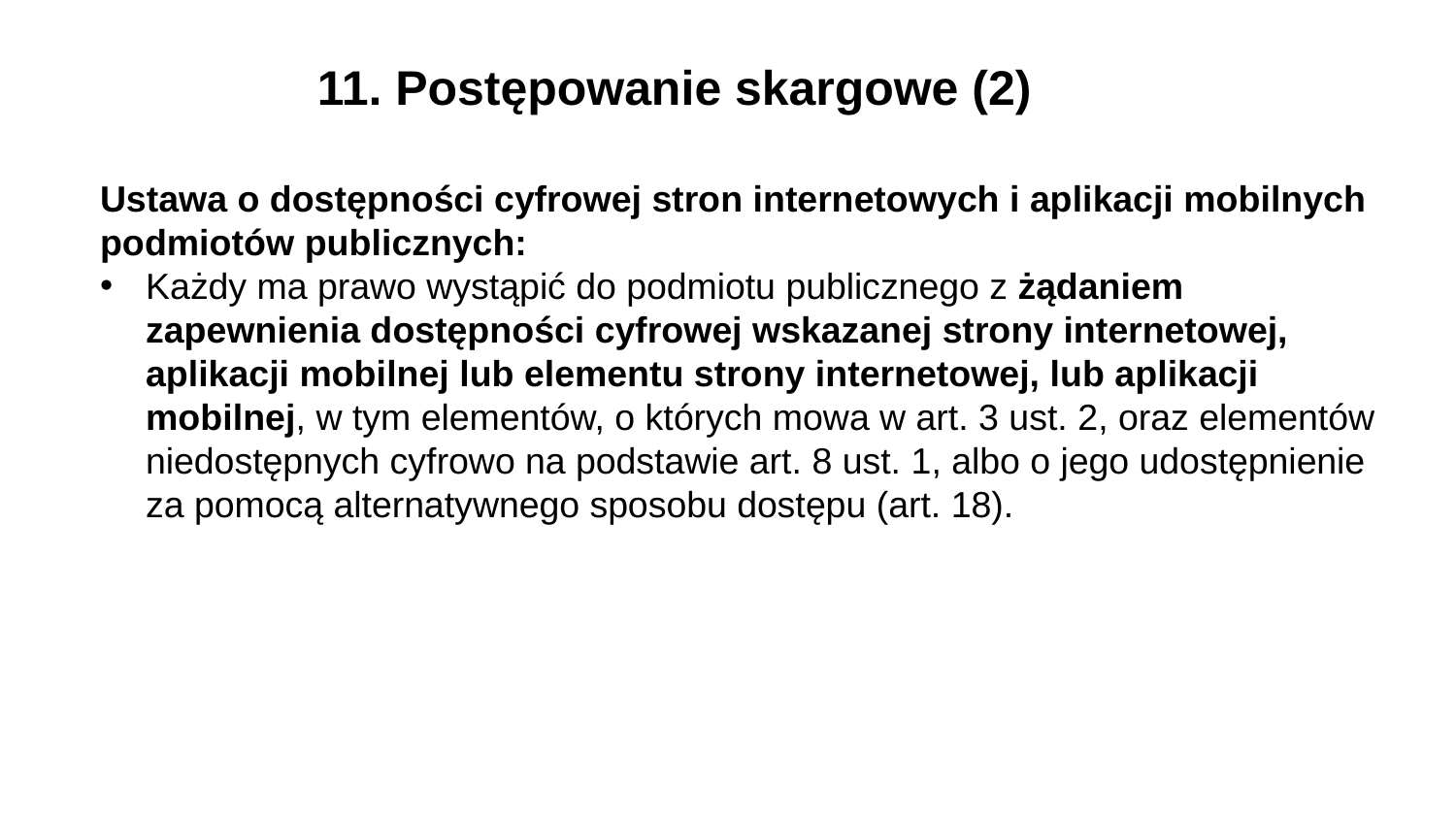

11. Postępowanie skargowe (2)
Ustawa o dostępności cyfrowej stron internetowych i aplikacji mobilnych podmiotów publicznych:
Każdy ma prawo wystąpić do podmiotu publicznego z żądaniem zapewnienia dostępności cyfrowej wskazanej strony internetowej, aplikacji mobilnej lub elementu strony internetowej, lub aplikacji mobilnej, w tym elementów, o których mowa w art. 3 ust. 2, oraz elementów niedostępnych cyfrowo na podstawie art. 8 ust. 1, albo o jego udostępnienie za pomocą alternatywnego sposobu dostępu (art. 18).